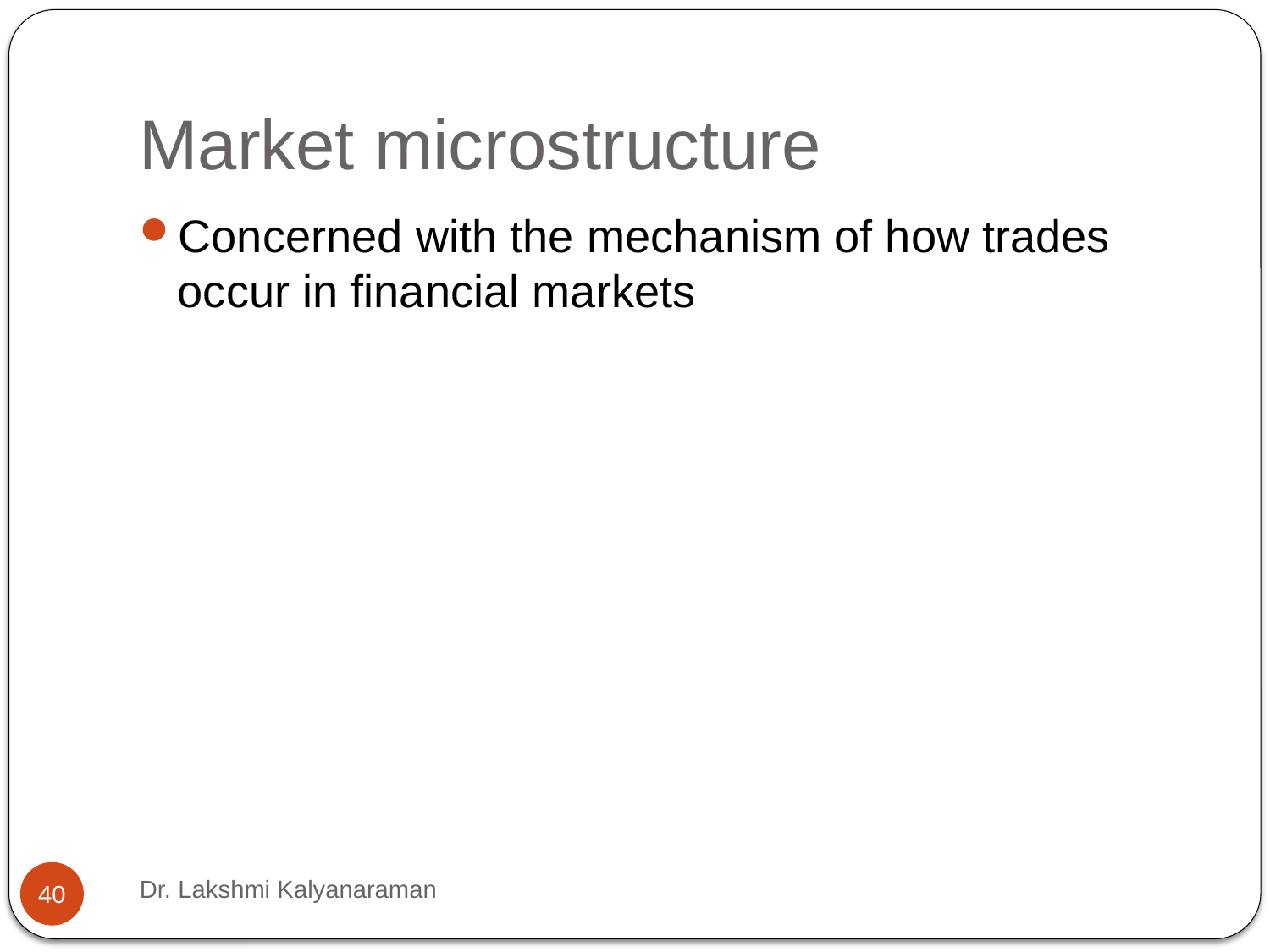

# Market microstructure
Concerned with the mechanism of how trades occur in financial markets

Dr. Lakshmi Kalyanaraman
40